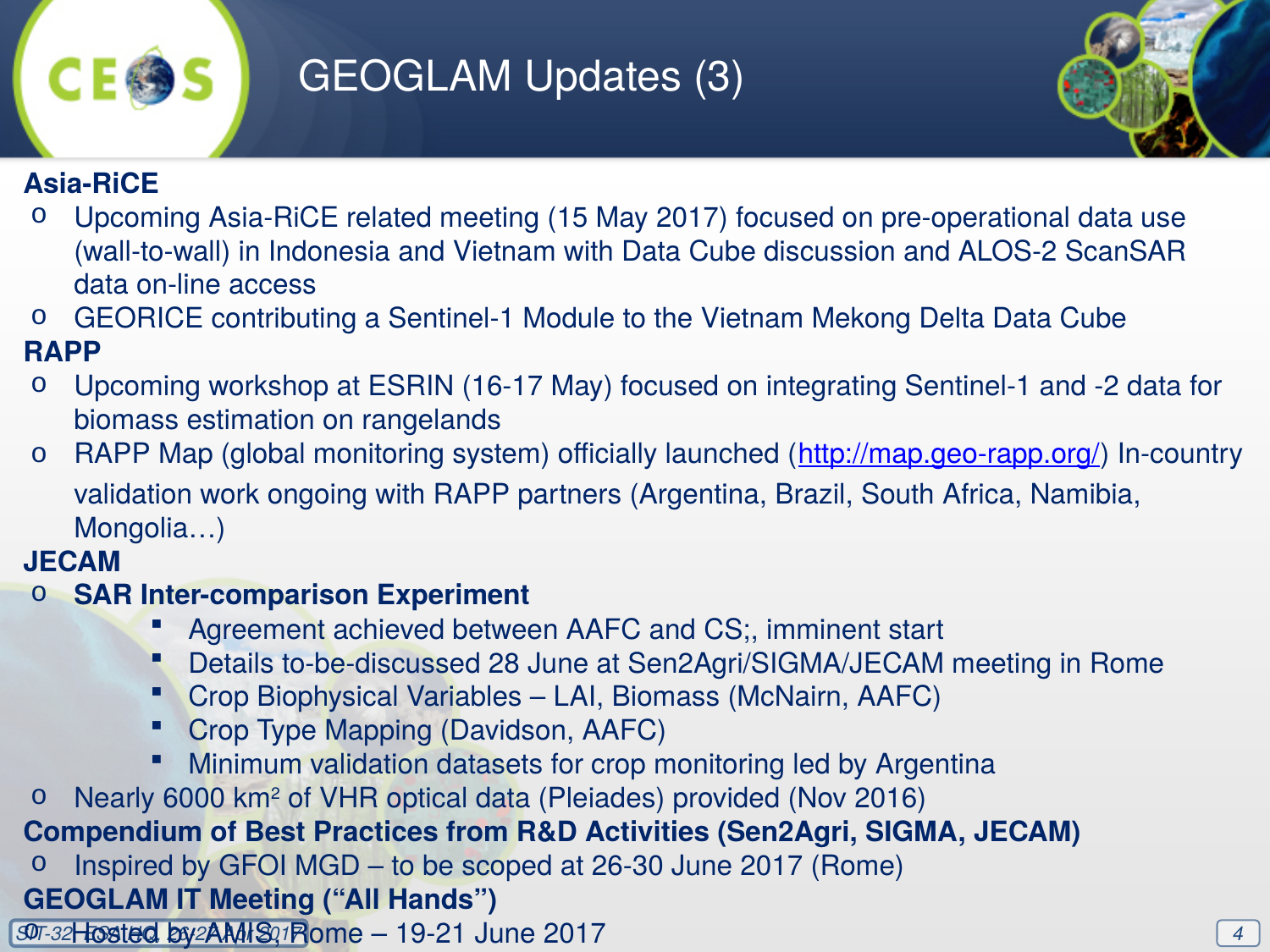

GEOGLAM Updates (3)
Asia-RiCE
Upcoming Asia-RiCE related meeting (15 May 2017) focused on pre-operational data use (wall-to-wall) in Indonesia and Vietnam with Data Cube discussion and ALOS-2 ScanSAR data on-line access
GEORICE contributing a Sentinel-1 Module to the Vietnam Mekong Delta Data Cube
RAPP
Upcoming workshop at ESRIN (16-17 May) focused on integrating Sentinel-1 and -2 data for biomass estimation on rangelands
RAPP Map (global monitoring system) officially launched (http://map.geo-rapp.org/) In-country validation work ongoing with RAPP partners (Argentina, Brazil, South Africa, Namibia, Mongolia…)
JECAM
SAR Inter-comparison Experiment
Agreement achieved between AAFC and CS;, imminent start
Details to-be-discussed 28 June at Sen2Agri/SIGMA/JECAM meeting in Rome
Crop Biophysical Variables – LAI, Biomass (McNairn, AAFC)
Crop Type Mapping (Davidson, AAFC)
Minimum validation datasets for crop monitoring led by Argentina
Nearly 6000 km2 of VHR optical data (Pleiades) provided (Nov 2016)
Compendium of Best Practices from R&D Activities (Sen2Agri, SIGMA, JECAM)
Inspired by GFOI MGD – to be scoped at 26-30 June 2017 (Rome)
GEOGLAM IT Meeting (“All Hands”)
Hosted by AMIS, Rome – 19-21 June 2017

4